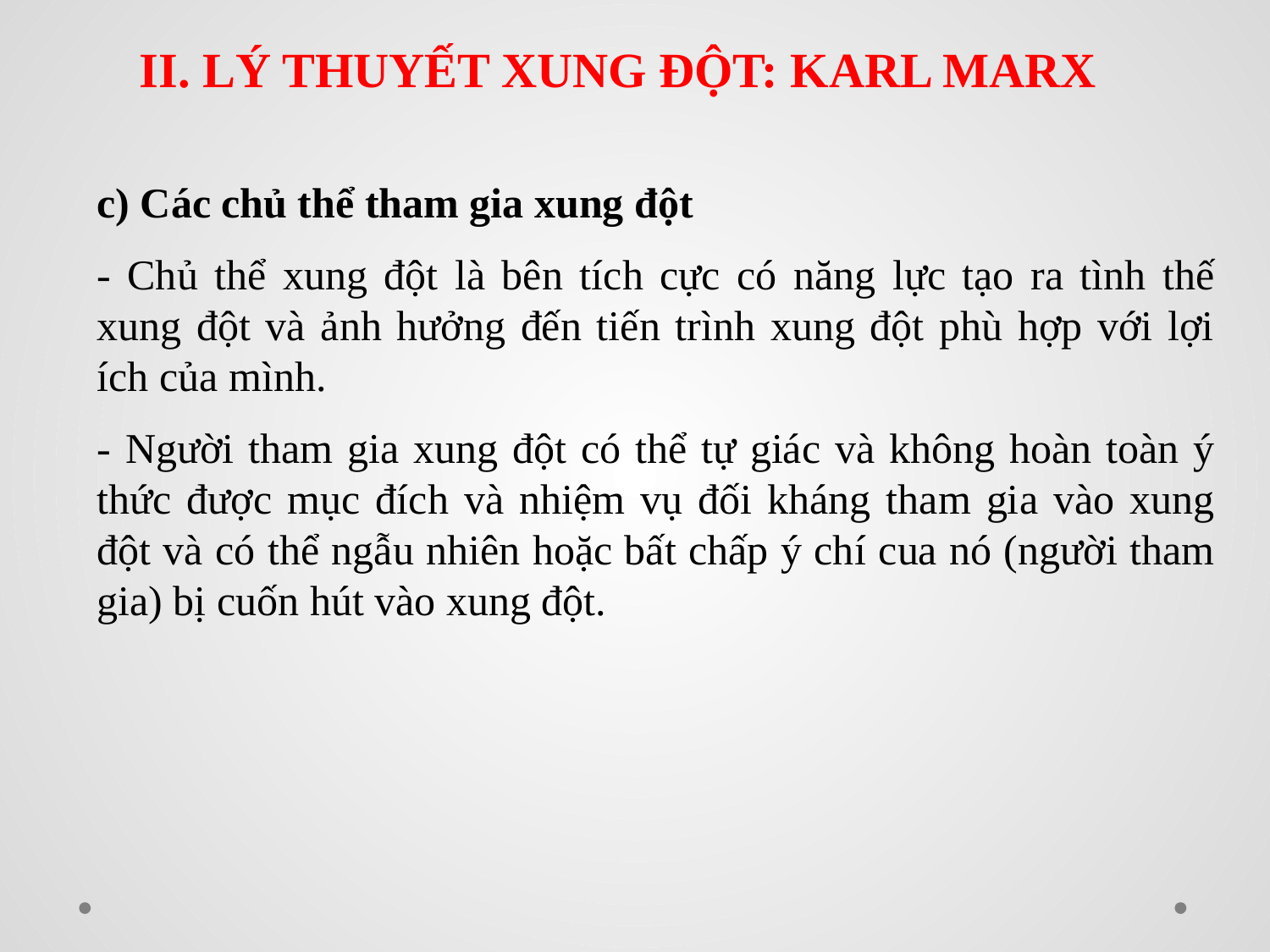

Ii. LÝ THUYẾT XUNG ĐỘT: KARL MARX

c) Các chủ thể tham gia xung đột
- Chủ thể xung đột là bên tích cực có năng lực tạo ra tình thế xung đột và ảnh hưởng đến tiến trình xung đột phù hợp với lợi ích của mình.
- Người tham gia xung đột có thể tự giác và không hoàn toàn ý thức được mục đích và nhiệm vụ đối kháng tham gia vào xung đột và có thể ngẫu nhiên hoặc bất chấp ý chí cua nó (người tham gia) bị cuốn hút vào xung đột.